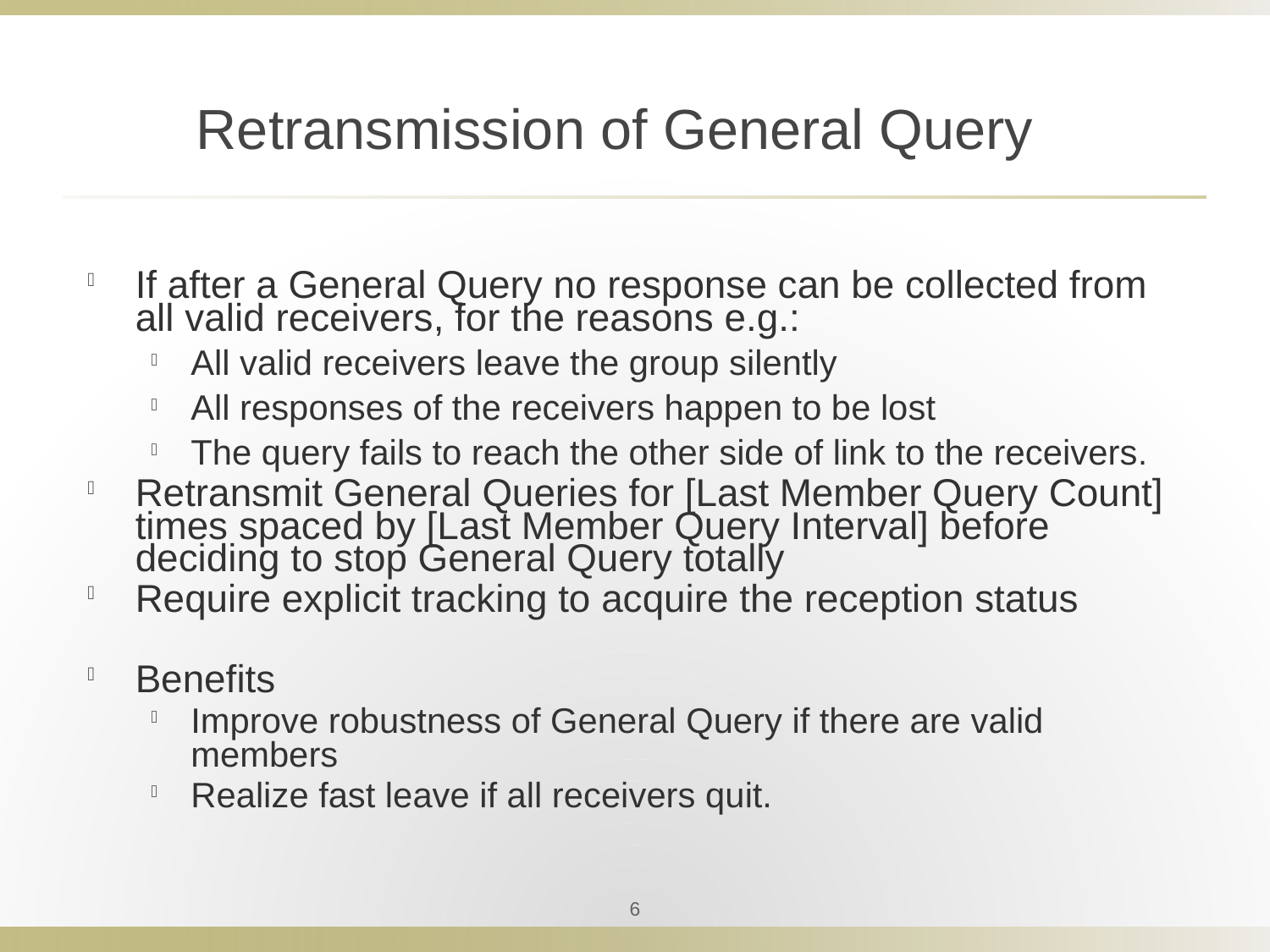

# Retransmission of General Query
If after a General Query no response can be collected from all valid receivers, for the reasons e.g.:
All valid receivers leave the group silently
All responses of the receivers happen to be lost
The query fails to reach the other side of link to the receivers.
Retransmit General Queries for [Last Member Query Count] times spaced by [Last Member Query Interval] before deciding to stop General Query totally
Require explicit tracking to acquire the reception status

Benefits
Improve robustness of General Query if there are valid members
Realize fast leave if all receivers quit.

6